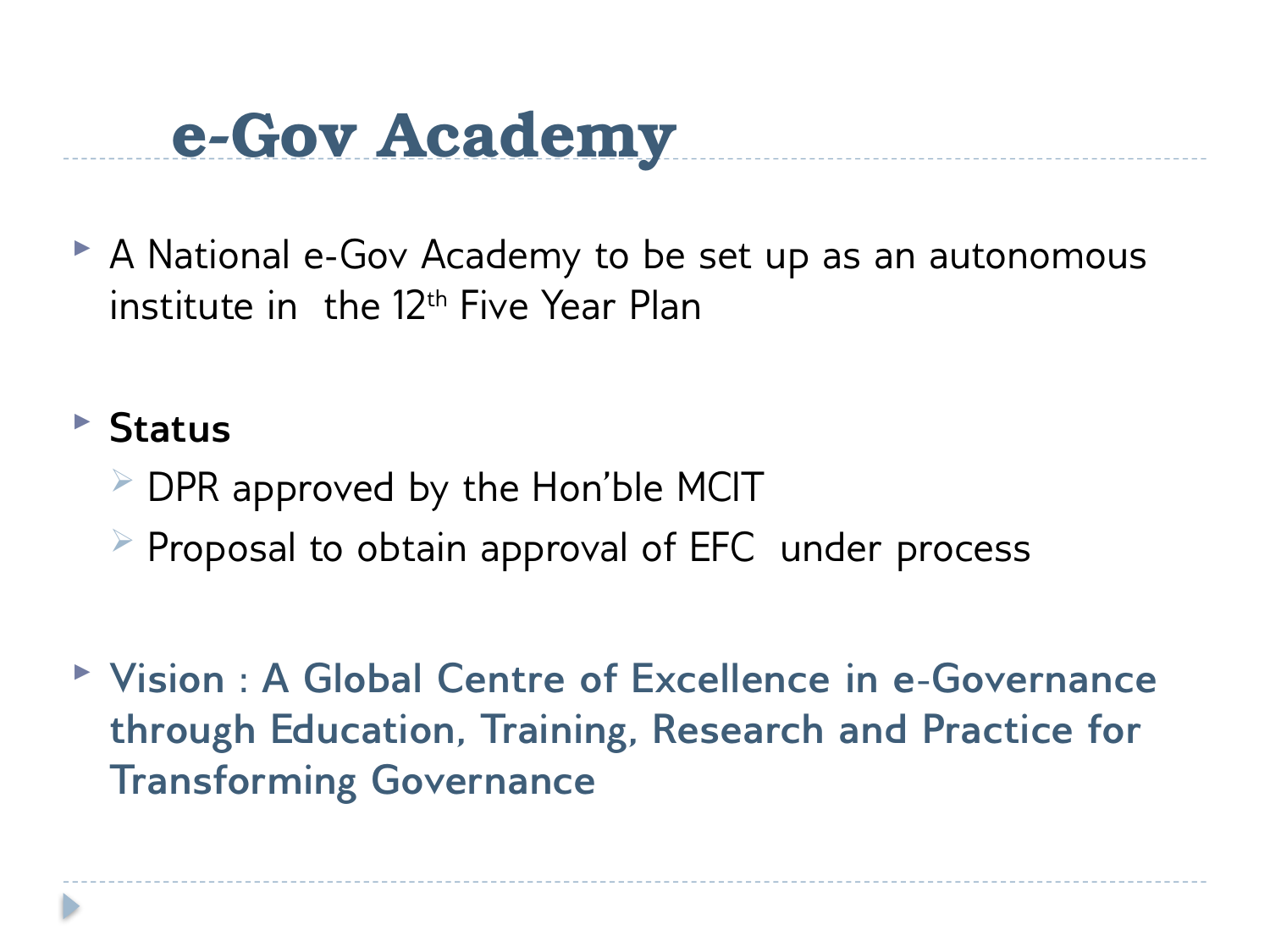

# e-Gov Academy

A National e-Gov Academy to be set up as an autonomous institute in  the 12th Five Year Plan

Status
DPR approved by the Hon’ble MCIT
Proposal to obtain approval of EFC  under process

Vision : A Global Centre of Excellence in e-Governance through Education, Training, Research and Practice for Transforming Governance